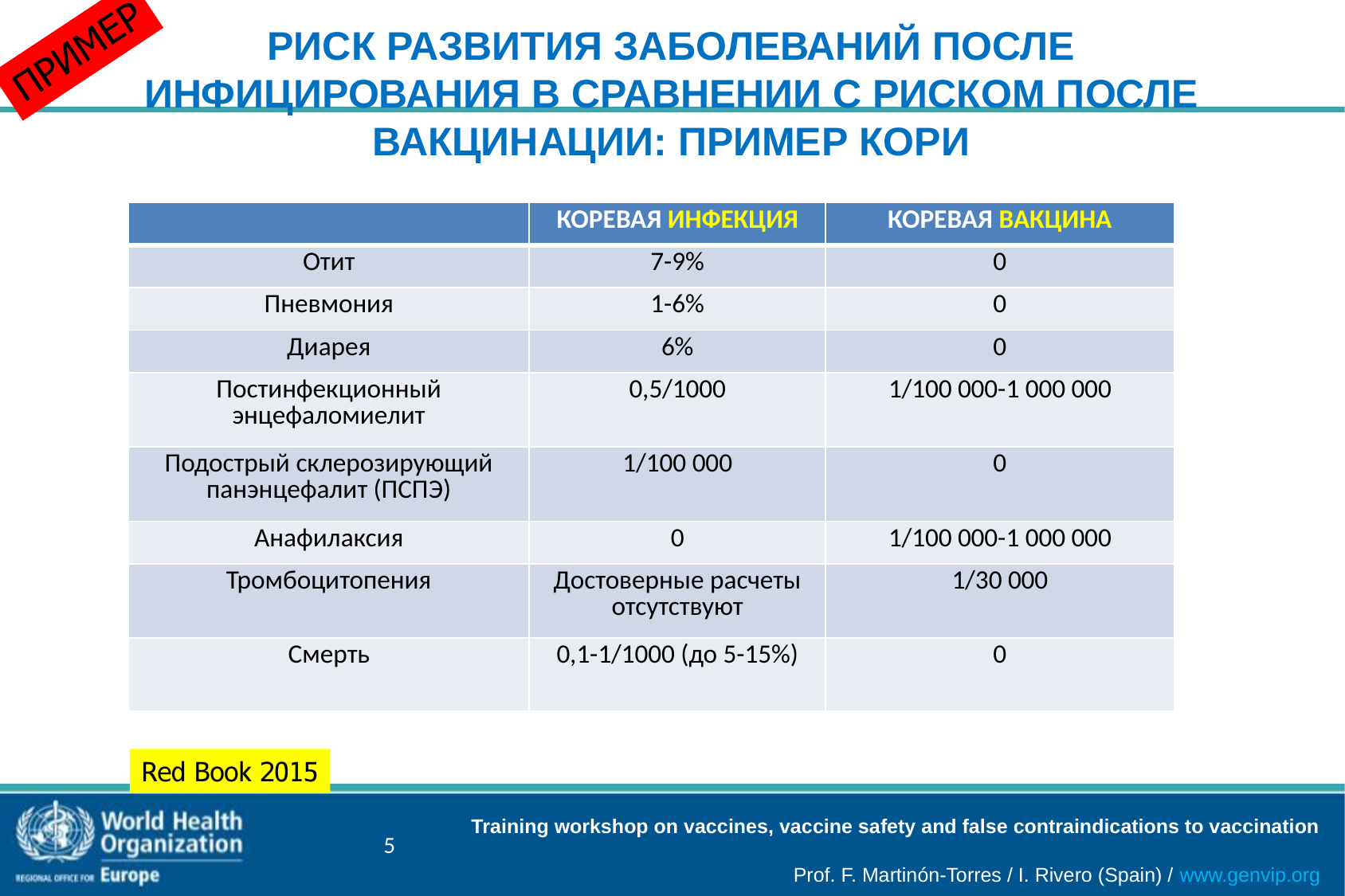

# РИСК РАЗВИТИЯ ЗАБОЛЕВАНИЙ ПОСЛЕ ИНФИЦИРОВАНИЯ В СРАВНЕНИИ С РИСКОМ ПОСЛЕ ВАКЦИНАЦИИ: ПРИМЕР КОРИ
ПРИМЕР
|  | КОРЕВАЯ ИНФЕКЦИЯ | КОРЕВАЯ ВАКЦИНА |
| --- | --- | --- |
| Отит | 7-9% | 0 |
| Пневмония | 1-6% | 0 |
| Диарея | 6% | 0 |
| Постинфекционный энцефаломиелит | 0,5/1000 | 1/100 000-1 000 000 |
| Подострый склерозирующий панэнцефалит (ПСПЭ) | 1/100 000 | 0 |
| Анафилаксия | 0 | 1/100 000-1 000 000 |
| Тромбоцитопения | Достоверные расчеты отсутствуют | 1/30 000 |
| Смерть | 0,1-1/1000 (до 5-15%) | 0 |
Red Book 2015
5